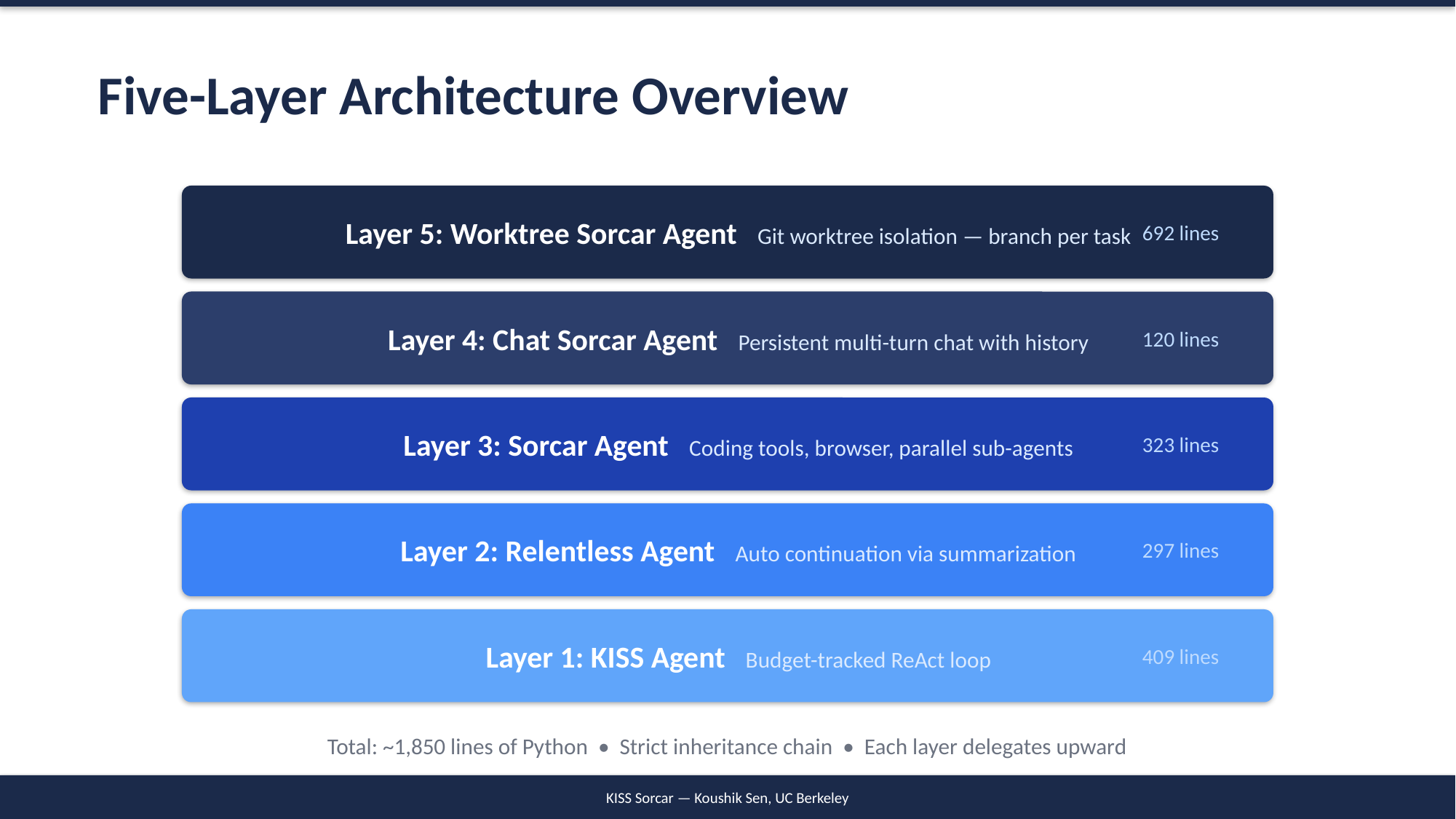

Five-Layer Architecture Overview
Layer 5: Worktree Sorcar Agent    Git worktree isolation — branch per task
692 lines
Layer 4: Chat Sorcar Agent    Persistent multi-turn chat with history
120 lines
Layer 3: Sorcar Agent    Coding tools, browser, parallel sub-agents
323 lines
Layer 2: Relentless Agent    Auto continuation via summarization
297 lines
Layer 1: KISS Agent    Budget-tracked ReAct loop
409 lines
Total: ~1,850 lines of Python  •  Strict inheritance chain  •  Each layer delegates upward
KISS Sorcar — Koushik Sen, UC Berkeley